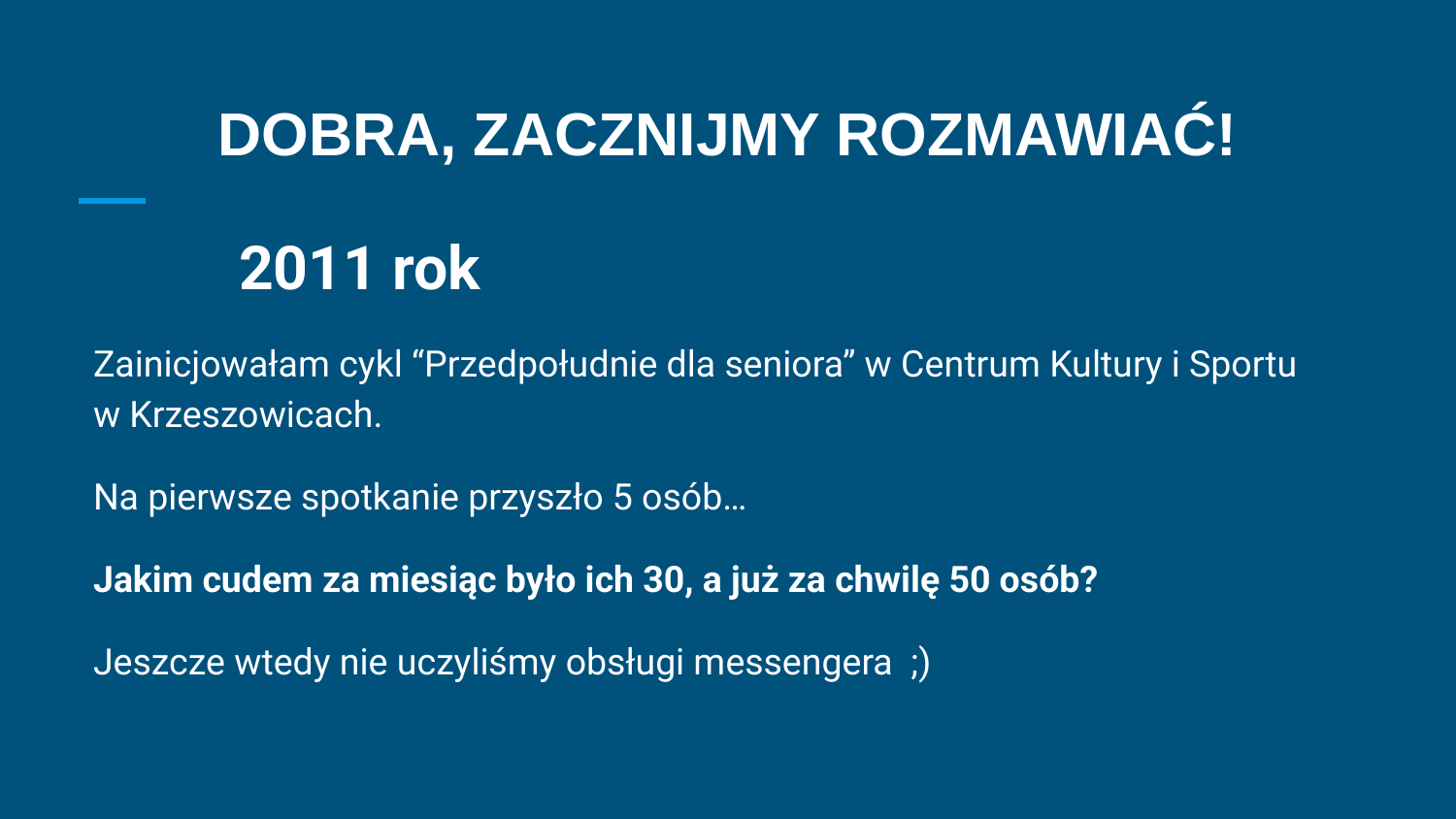

# DOBRA, ZACZNIJMY ROZMAWIAĆ!
2011 rok
Zainicjowałam cykl “Przedpołudnie dla seniora” w Centrum Kultury i Sportu
w Krzeszowicach.
Na pierwsze spotkanie przyszło 5 osób…
Jakim cudem za miesiąc było ich 30, a już za chwilę 50 osób?
Jeszcze wtedy nie uczyliśmy obsługi messengera  ;)